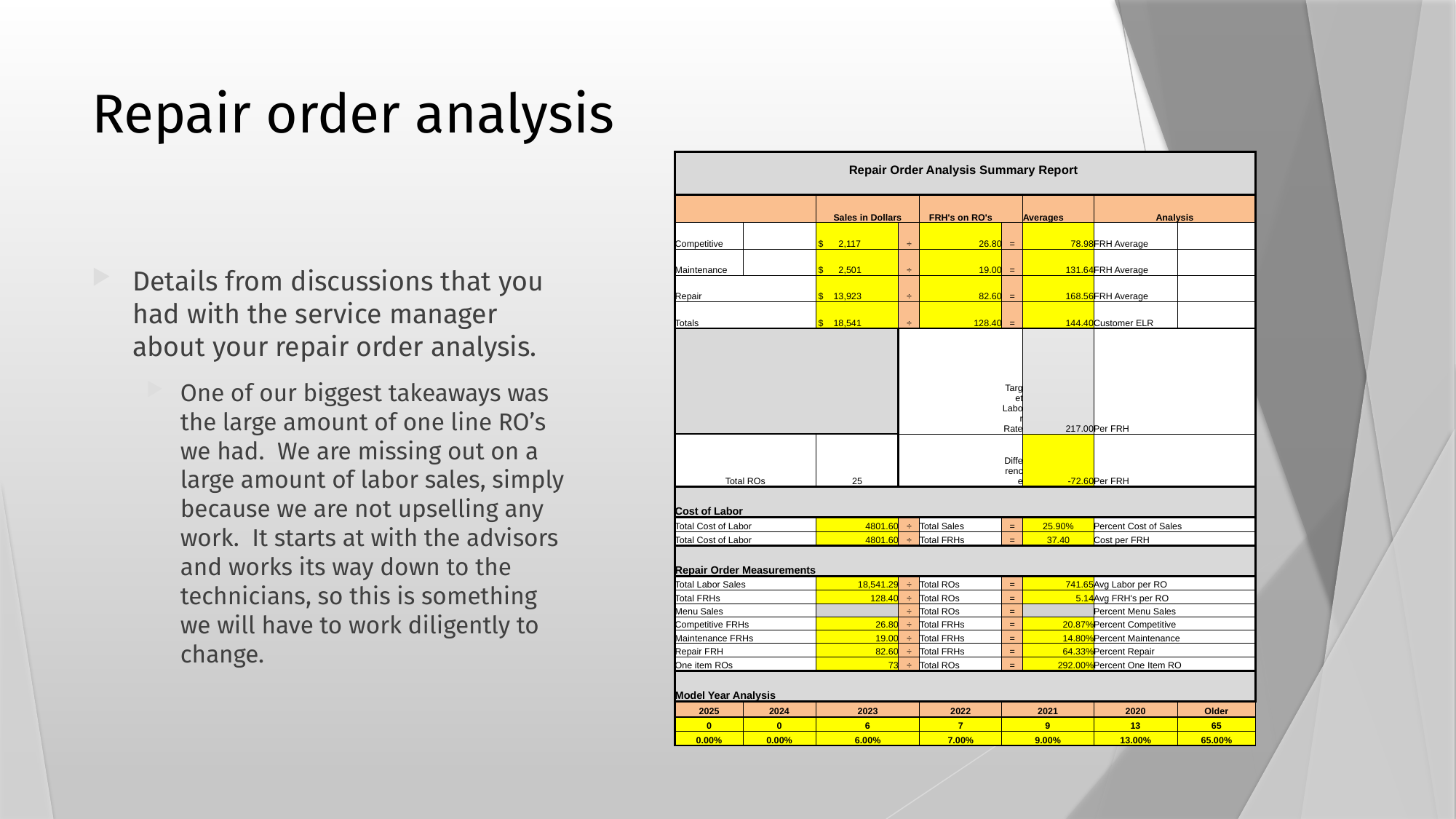

# Repair order analysis
| Repair Order Analysis Summary Report |  |  |  |  |  |  |  |  |
| --- | --- | --- | --- | --- | --- | --- | --- | --- |
|  |  |  |  |  |  |  |  |  |
|  |  | Sales in Dollars |  | FRH's on RO's |  |  |  |  |
|  |  |  |  |  |  | Averages | Analysis |  |
| Competitive |  | $ 2,117 | ÷ | 26.80 | = | 78.98 | FRH Average |  |
| Maintenance |  | $ 2,501 | ÷ | 19.00 | = | 131.64 | FRH Average |  |
| Repair |  | $ 13,923 | ÷ | 82.60 | = | 168.56 | FRH Average |  |
| Totals |  | $ 18,541 | ÷ | 128.40 | = | 144.40 | Customer ELR |  |
|  |  |  |  |  | Target Labor Rate | 217.00 | Per FRH |  |
| Total ROs |  | 25 |  |  | Difference | -72.60 | Per FRH |  |
|  |  |  |  |  |  |  |  |  |
| Cost of Labor |  |  |  |  |  |  |  |  |
| Total Cost of Labor |  | 4801.60 | ÷ | Total Sales | = | 25.90% | Percent Cost of Sales |  |
| Total Cost of Labor |  | 4801.60 | ÷ | Total FRHs | = | 37.40 | Cost per FRH |  |
|  |  |  |  |  |  |  |  |  |
| Repair Order Measurements |  |  |  |  |  |  |  |  |
| Total Labor Sales |  | 18,541.29 | ÷ | Total ROs | = | 741.65 | Avg Labor per RO |  |
| Total FRHs |  | 128.40 | ÷ | Total ROs | = | 5.14 | Avg FRH's per RO |  |
| Menu Sales |  |  | ÷ | Total ROs | = |  | Percent Menu Sales |  |
| Competitive FRHs |  | 26.80 | ÷ | Total FRHs | = | 20.87% | Percent Competitive |  |
| Maintenance FRHs |  | 19.00 | ÷ | Total FRHs | = | 14.80% | Percent Maintenance |  |
| Repair FRH |  | 82.60 | ÷ | Total FRHs | = | 64.33% | Percent Repair |  |
| One item ROs |  | 73 | ÷ | Total ROs | = | 292.00% | Percent One Item RO |  |
|  |  |  |  |  |  |  |  |  |
| Model Year Analysis |  |  |  |  |  |  |  |  |
| 2025 | 2024 | 2023 |  | 2022 | 2021 |  | 2020 | Older |
| 0 | 0 | 6 |  | 7 | 9 |  | 13 | 65 |
| 0.00% | 0.00% | 6.00% |  | 7.00% | 9.00% |  | 13.00% | 65.00% |
Details from discussions that you had with the service manager about your repair order analysis.
One of our biggest takeaways was the large amount of one line RO’s we had.  We are missing out on a large amount of labor sales, simply because we are not upselling any work.  It starts at with the advisors and works its way down to the technicians, so this is something we will have to work diligently to change.